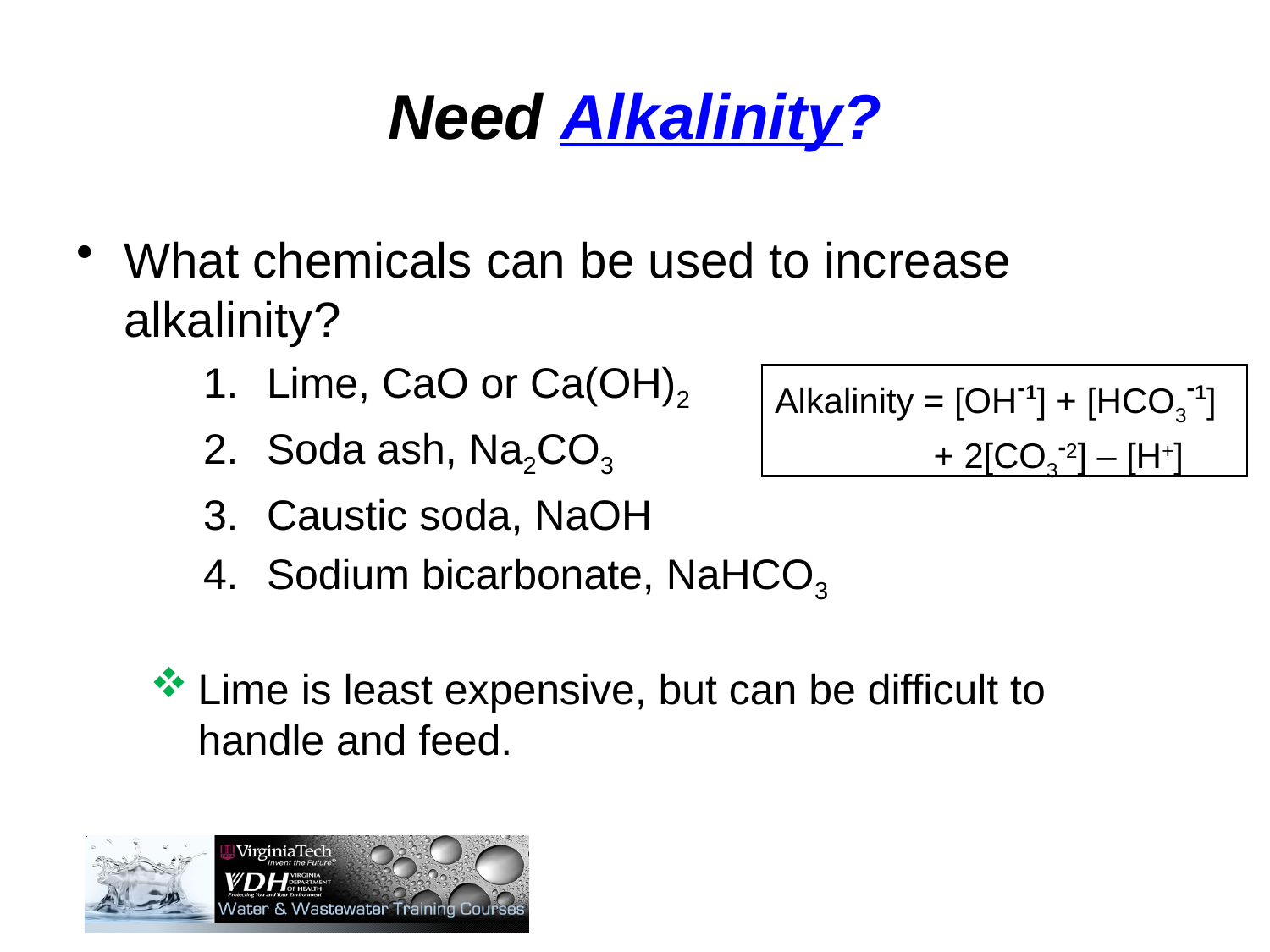

# Need Alkalinity?
What chemicals can be used to increase alkalinity?
Lime, CaO or Ca(OH)2
Soda ash, Na2CO3
Caustic soda, NaOH
Sodium bicarbonate, NaHCO3

Alkalinity = [OH-1] + [HCO3-1] + 2[CO3-2] – [H+]

Lime is least expensive, but can be difficult to handle and feed.